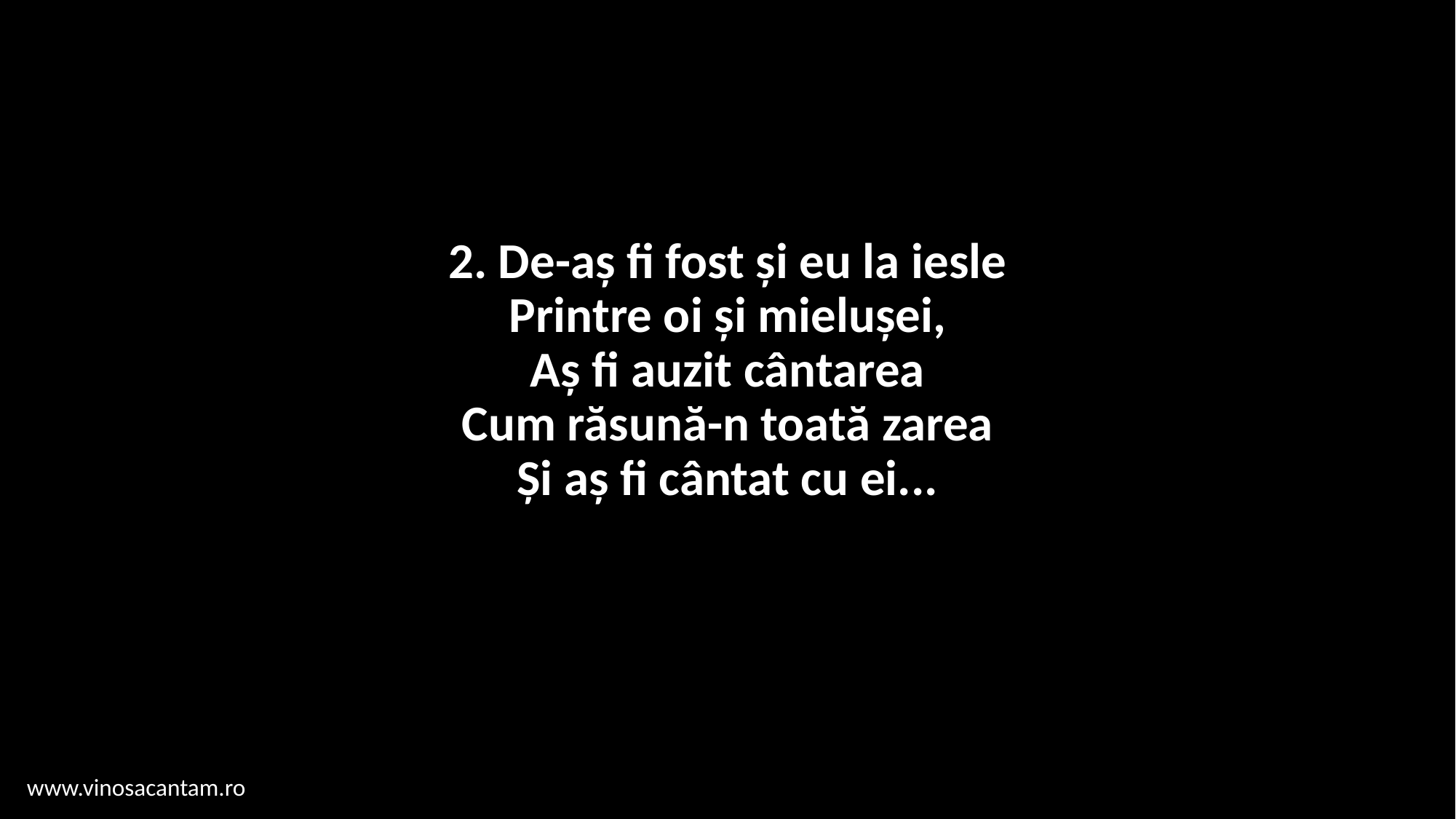

# 2. De-aș fi fost și eu la iesle Printre oi și mielușei, Aș fi auzit cântarea Cum răsună-n toată zarea Și aș fi cântat cu ei...
www.vinosacantam.ro